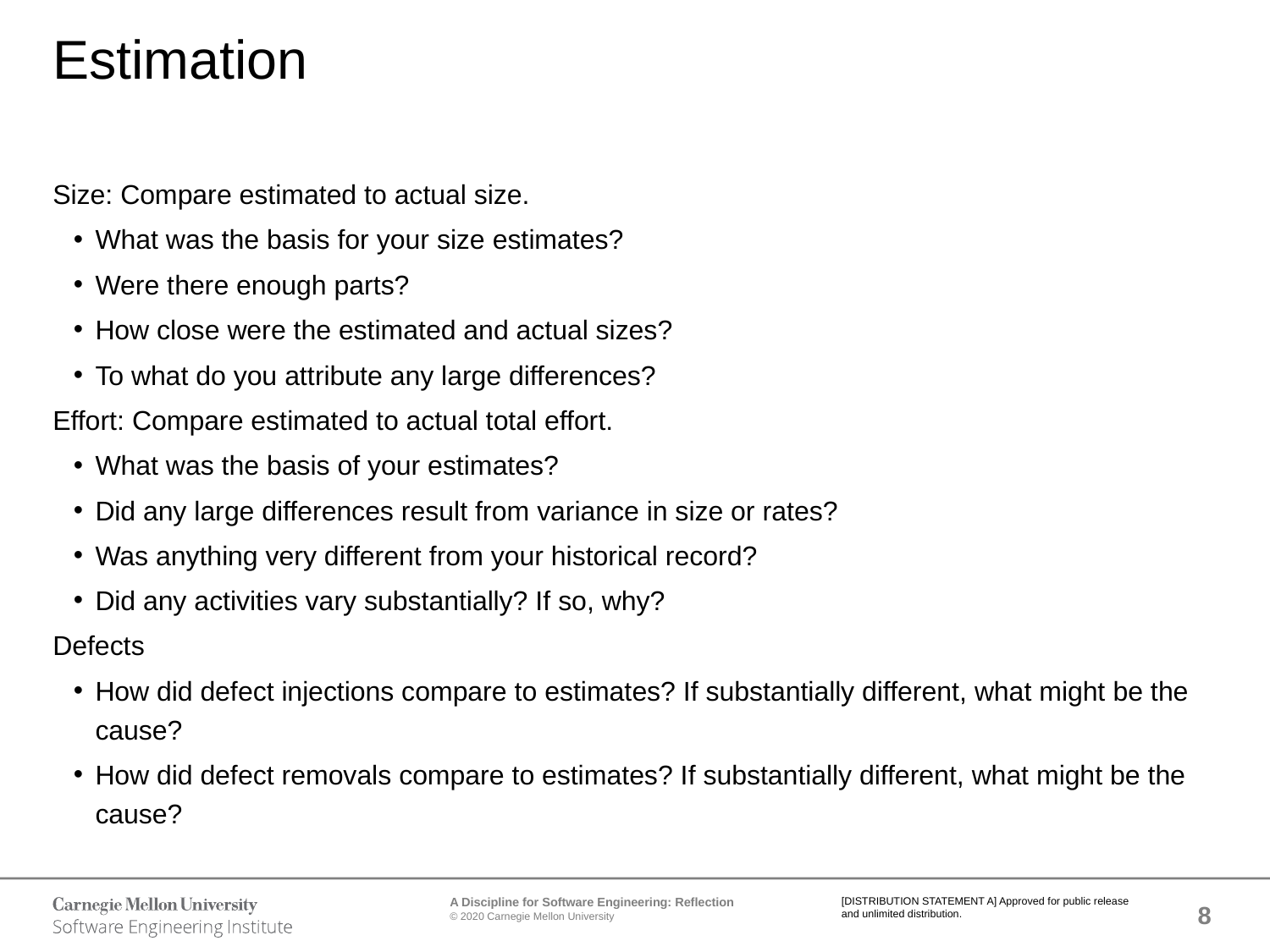

# Estimation
Size: Compare estimated to actual size.
What was the basis for your size estimates?
Were there enough parts?
How close were the estimated and actual sizes?
To what do you attribute any large differences?
Effort: Compare estimated to actual total effort.
What was the basis of your estimates?
Did any large differences result from variance in size or rates?
Was anything very different from your historical record?
Did any activities vary substantially? If so, why?
Defects
How did defect injections compare to estimates? If substantially different, what might be the cause?
How did defect removals compare to estimates? If substantially different, what might be the cause?